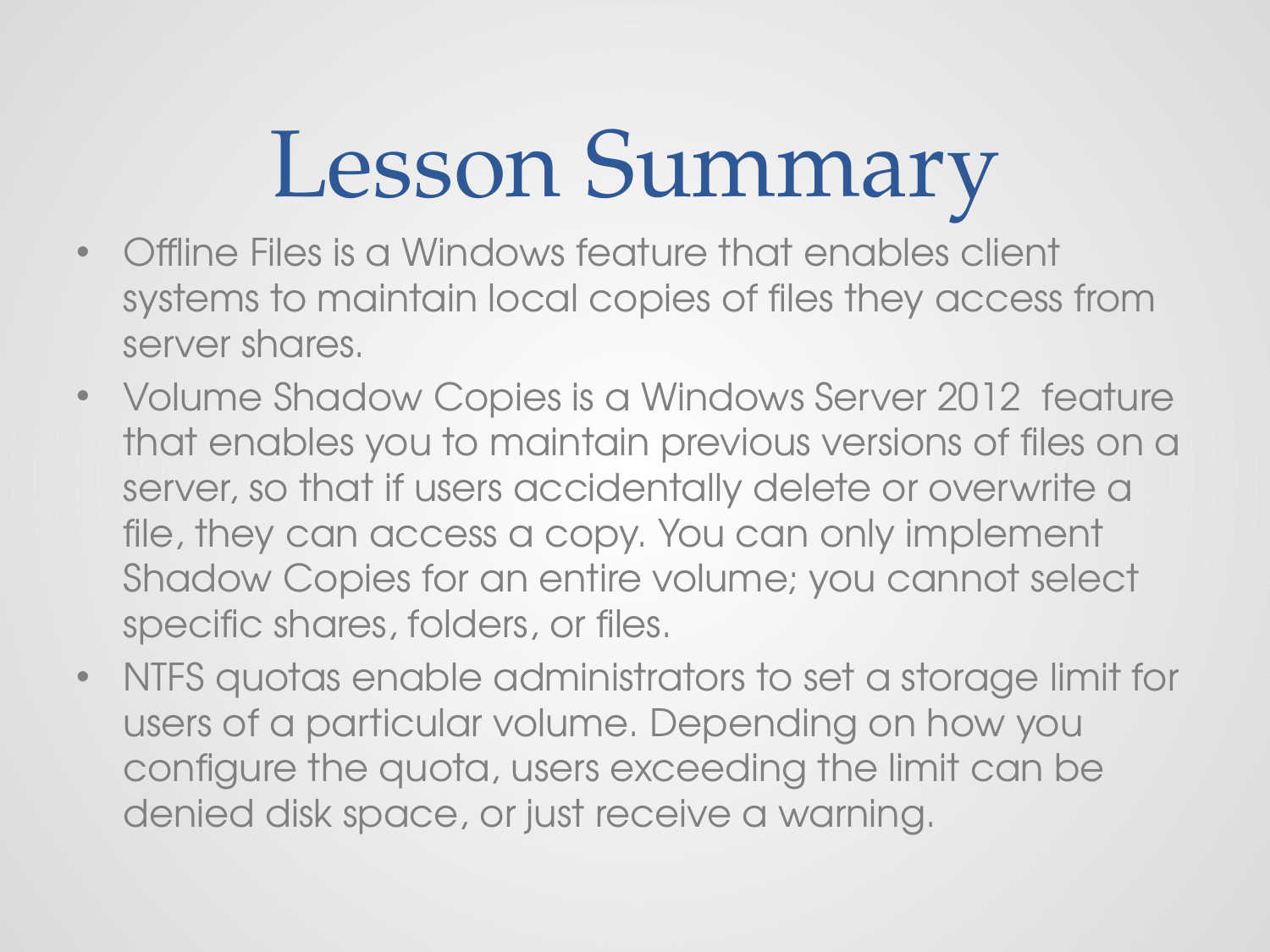

# Lesson Summary
Offline Files is a Windows feature that enables client systems to maintain local copies of files they access from server shares.
Volume Shadow Copies is a Windows Server 2012  feature that enables you to maintain previous versions of files on a server, so that if users accidentally delete or overwrite a file, they can access a copy. You can only implement Shadow Copies for an entire volume; you cannot select specific shares, folders, or files.
NTFS quotas enable administrators to set a storage limit for users of a particular volume. Depending on how you configure the quota, users exceeding the limit can be denied disk space, or just receive a warning.
© 2013 John Wiley & Sons, Inc.
53